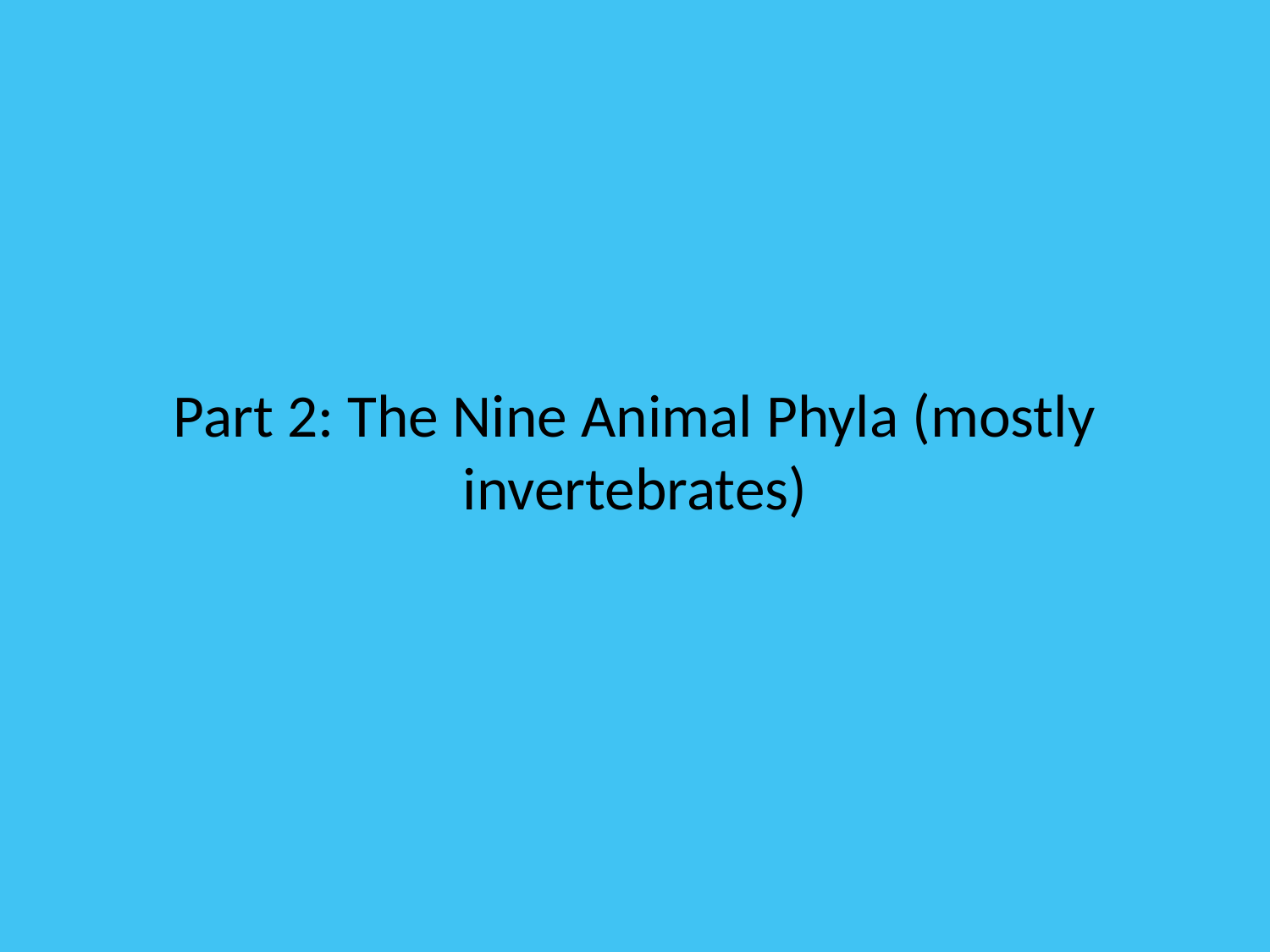

# Part 2: The Nine Animal Phyla (mostly invertebrates)